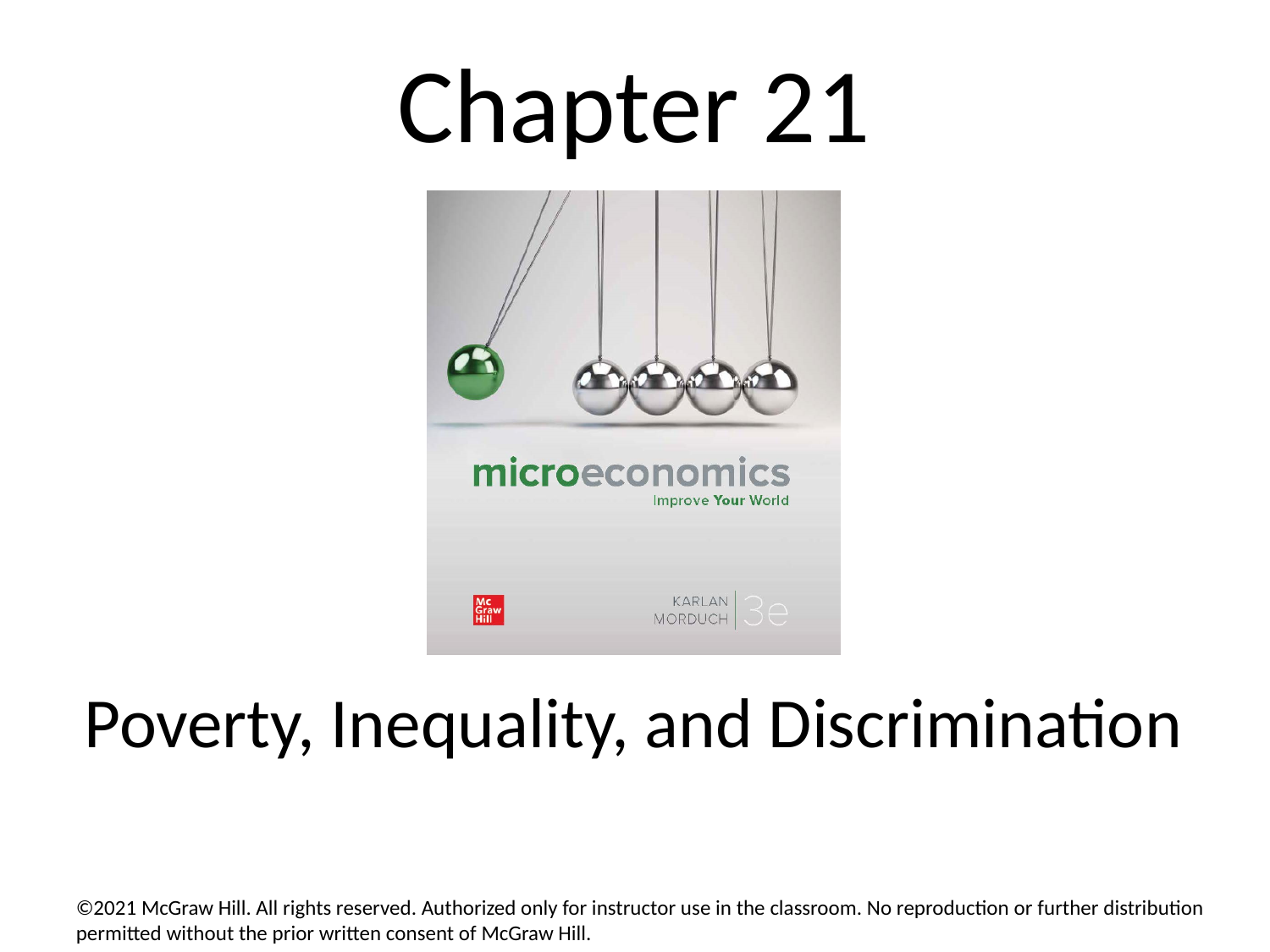

# Chapter 21
Poverty, Inequality, and Discrimination